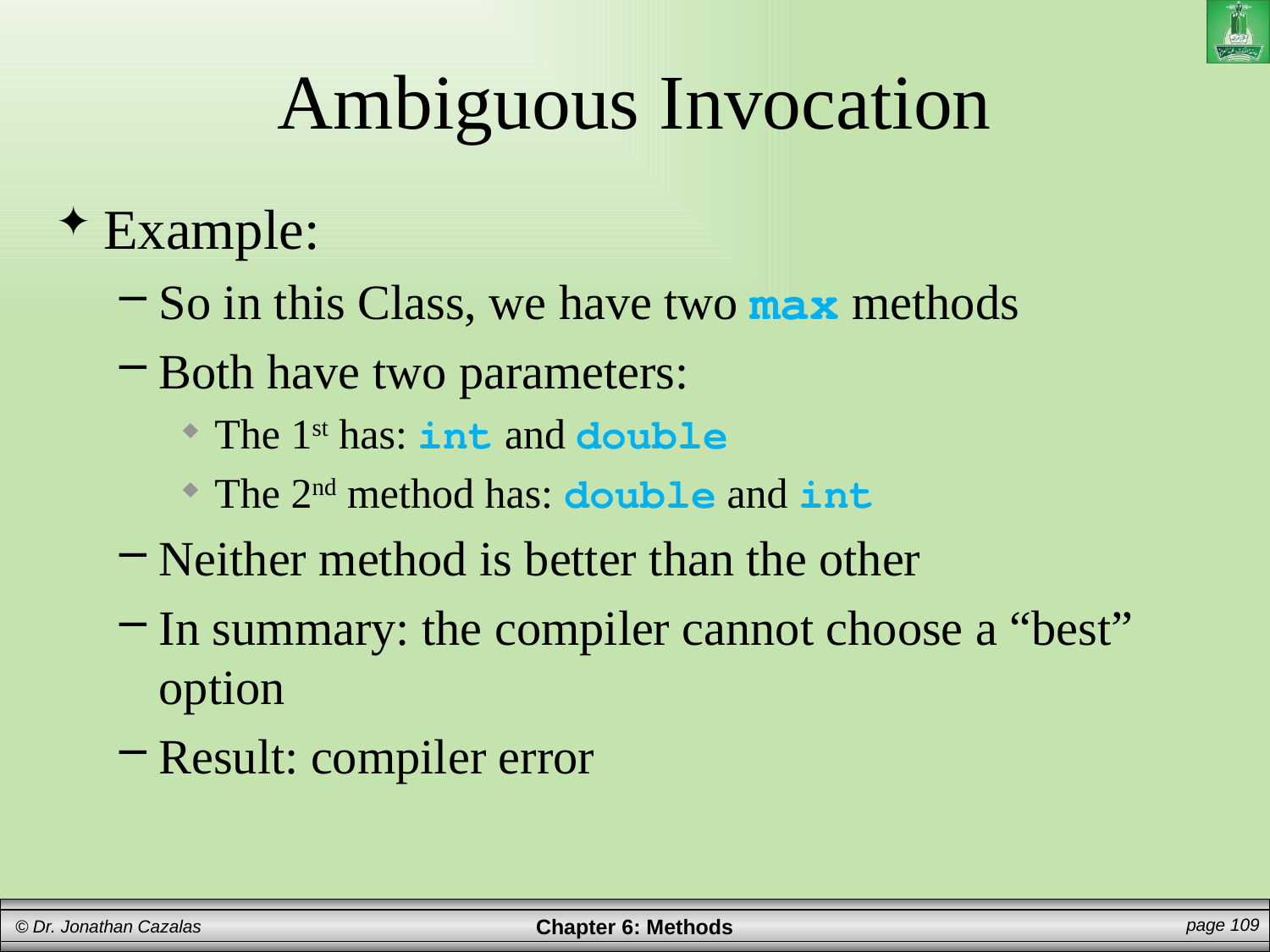

# Ambiguous Invocation
Example:
So in this Class, we have two max methods
Both have two parameters:
The 1st has: int and double
The 2nd method has: double and int
Neither method is better than the other
In summary: the compiler cannot choose a “best” option
Result: compiler error